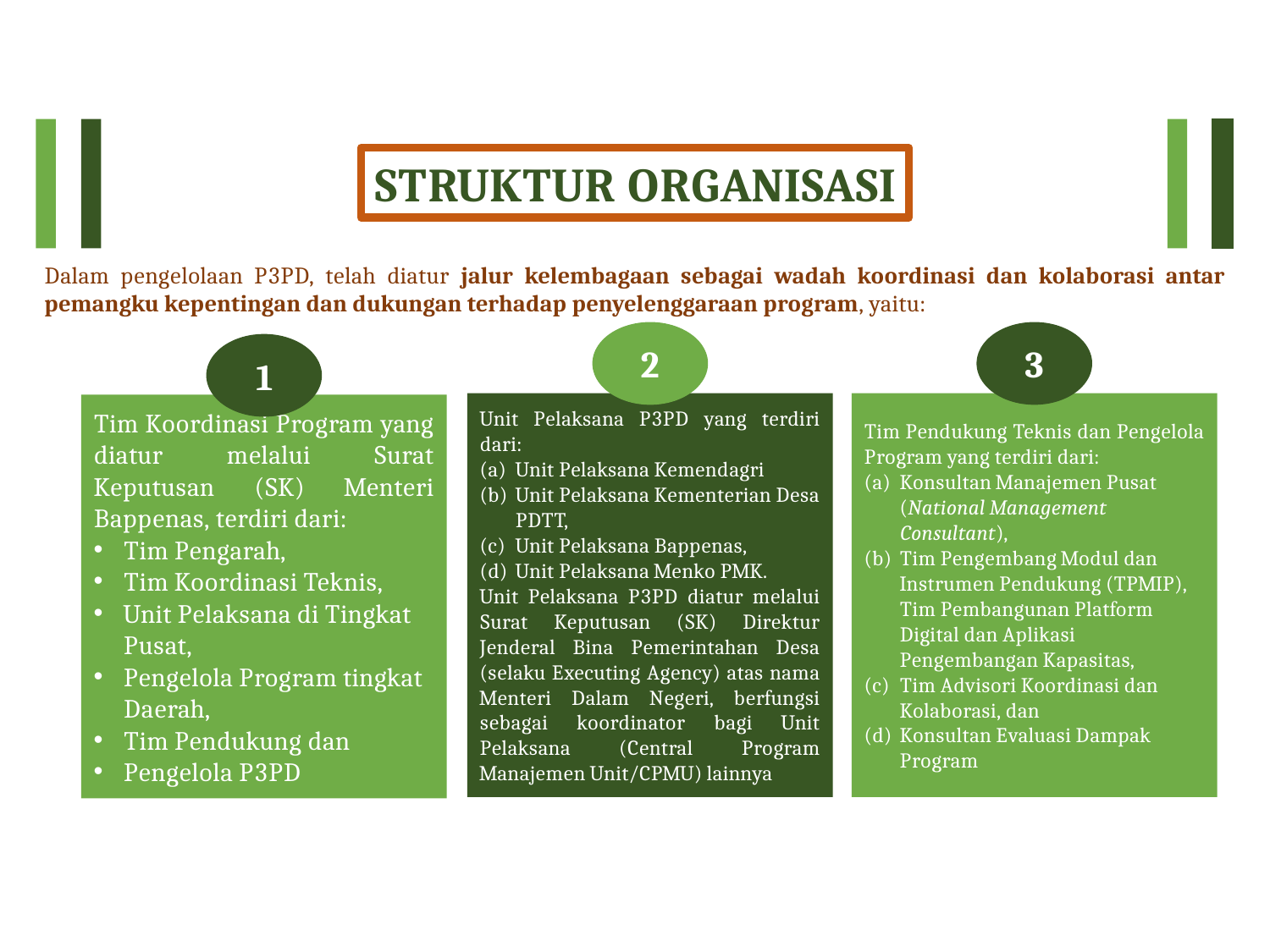

STRUKTUR ORGANISASI
Dalam pengelolaan P3PD, telah diatur jalur kelembagaan sebagai wadah koordinasi dan kolaborasi antar pemangku kepentingan dan dukungan terhadap penyelenggaraan program, yaitu:
2
3
1
Tim Pendukung Teknis dan Pengelola Program yang terdiri dari:
Konsultan Manajemen Pusat (National Management Consultant),
Tim Pengembang Modul dan Instrumen Pendukung (TPMIP), Tim Pembangunan Platform Digital dan Aplikasi Pengembangan Kapasitas,
Tim Advisori Koordinasi dan Kolaborasi, dan
Konsultan Evaluasi Dampak Program
Unit Pelaksana P3PD yang terdiri dari:
Unit Pelaksana Kemendagri
Unit Pelaksana Kementerian Desa PDTT,
Unit Pelaksana Bappenas,
Unit Pelaksana Menko PMK.
Unit Pelaksana P3PD diatur melalui Surat Keputusan (SK) Direktur Jenderal Bina Pemerintahan Desa (selaku Executing Agency) atas nama Menteri Dalam Negeri, berfungsi sebagai koordinator bagi Unit Pelaksana (Central Program Manajemen Unit/CPMU) lainnya
Tim Koordinasi Program yang diatur melalui Surat Keputusan (SK) Menteri Bappenas, terdiri dari:
Tim Pengarah,
Tim Koordinasi Teknis,
Unit Pelaksana di Tingkat Pusat,
Pengelola Program tingkat Daerah,
Tim Pendukung dan
Pengelola P3PD